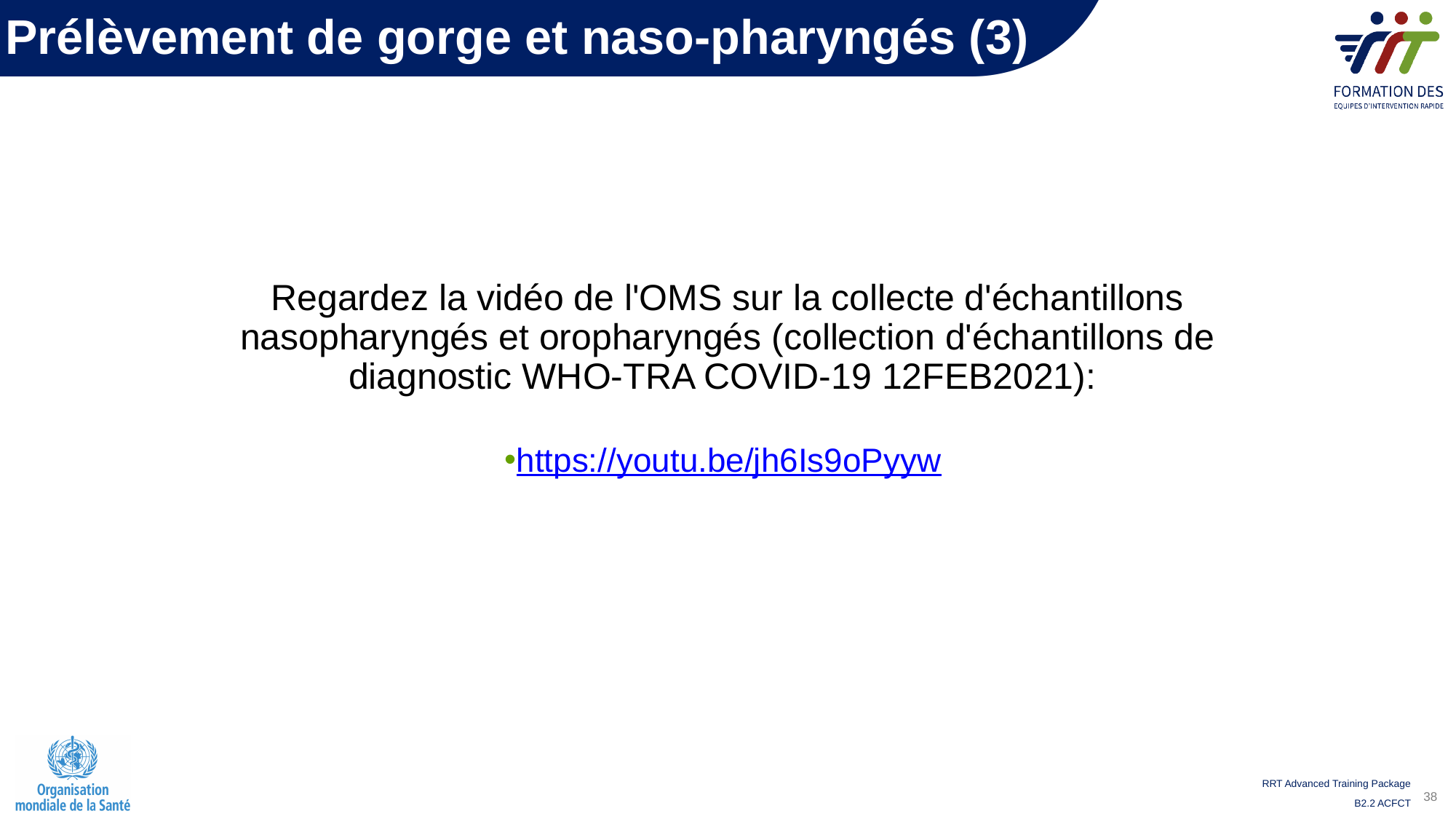

Prélèvement de gorge et naso-pharyngés (3)
Regardez la vidéo de l'OMS sur la collecte d'échantillons nasopharyngés et oropharyngés (collection d'échantillons de diagnostic WHO-TRA COVID-19 12FEB2021):

https://youtu.be/jh6Is9oPyyw